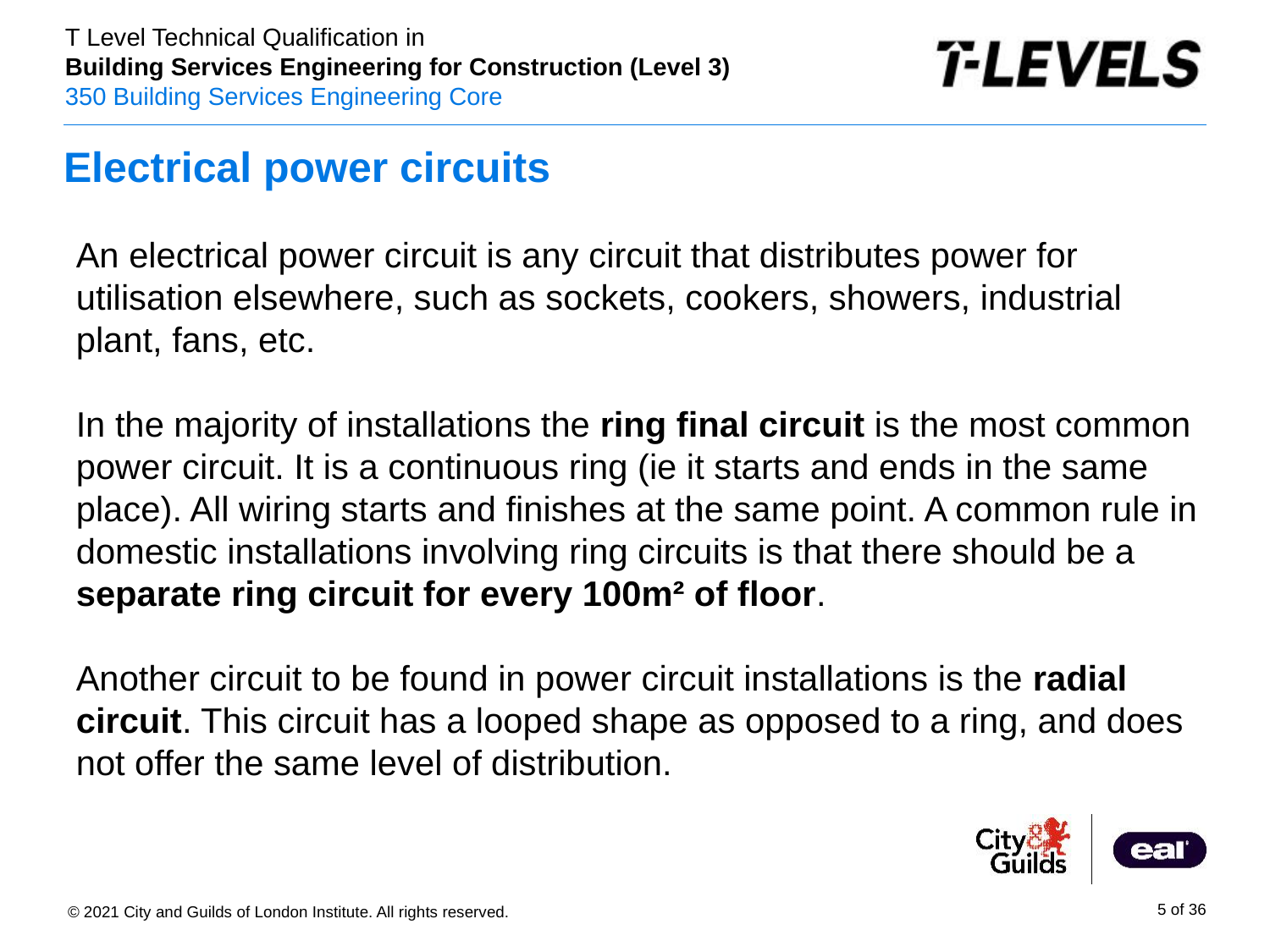

# Electrical power circuits
An electrical power circuit is any circuit that distributes power for utilisation elsewhere, such as sockets, cookers, showers, industrial plant, fans, etc.

In the majority of installations the ring final circuit is the most common power circuit. It is a continuous ring (ie it starts and ends in the same place). All wiring starts and finishes at the same point. A common rule in domestic installations involving ring circuits is that there should be a separate ring circuit for every 100m² of floor.

Another circuit to be found in power circuit installations is the radial circuit. This circuit has a looped shape as opposed to a ring, and does not offer the same level of distribution.